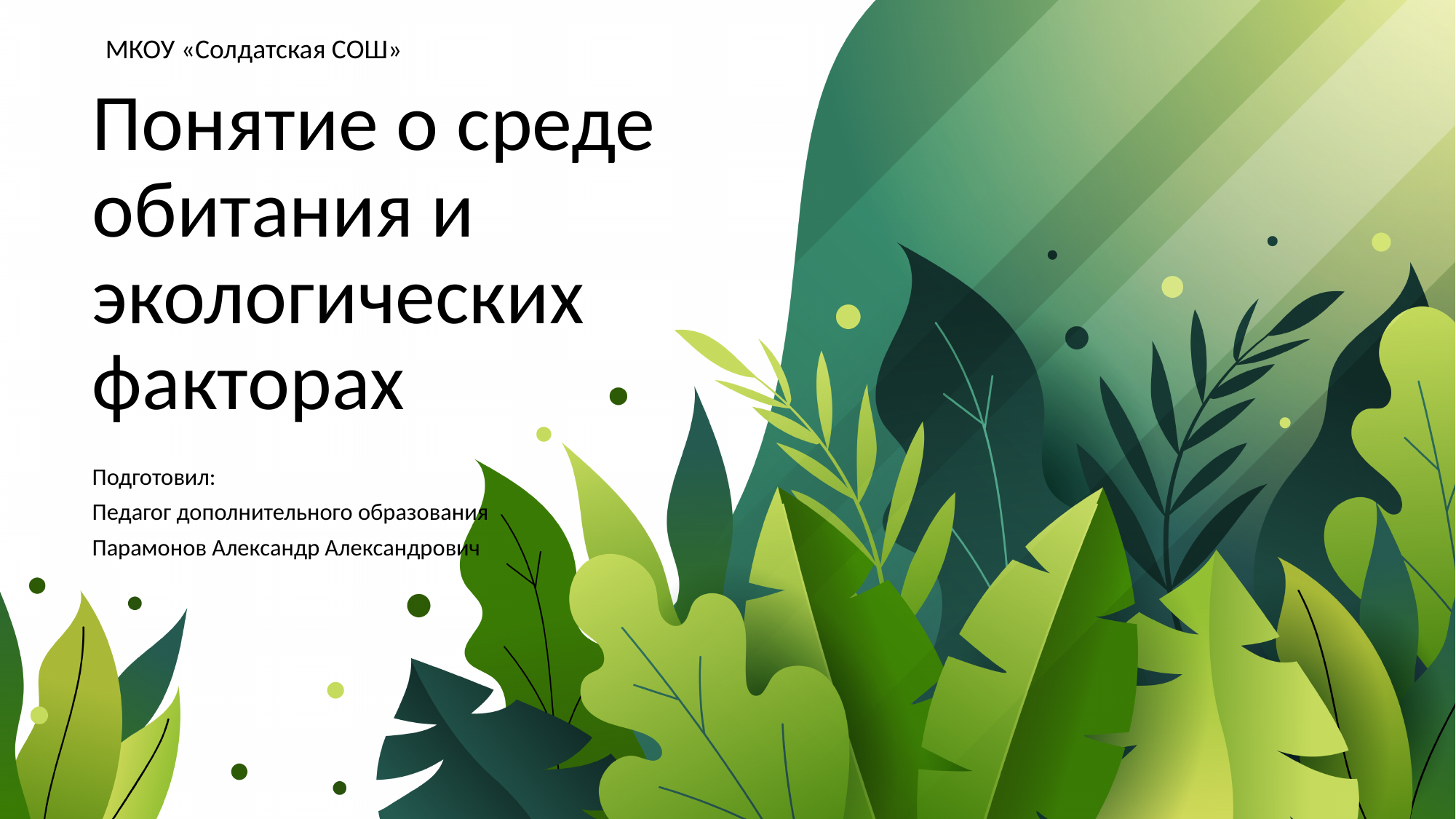

МКОУ «Солдатская СОШ»
# Понятие о среде обитания и экологических факторах
Подготовил:
Педагог дополнительного образования
Парамонов Александр Александрович